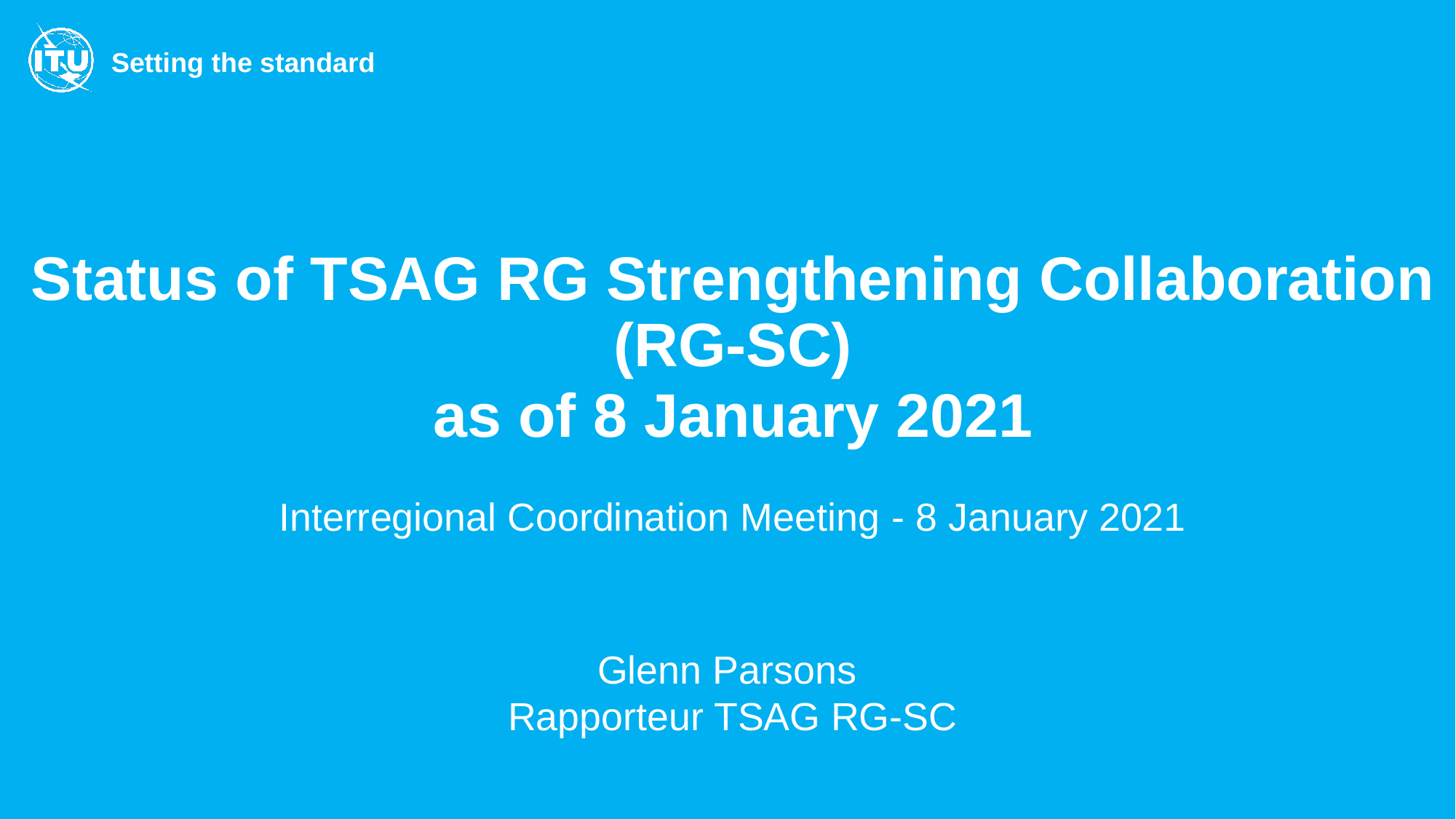

# Setting the standard

Status of TSAG RG Strengthening Collaboration
(RG-SC)
as of 8 January 2021
Interregional Coordination Meeting - 8 January 2021

Glenn Parsons
Rapporteur TSAG RG-SC